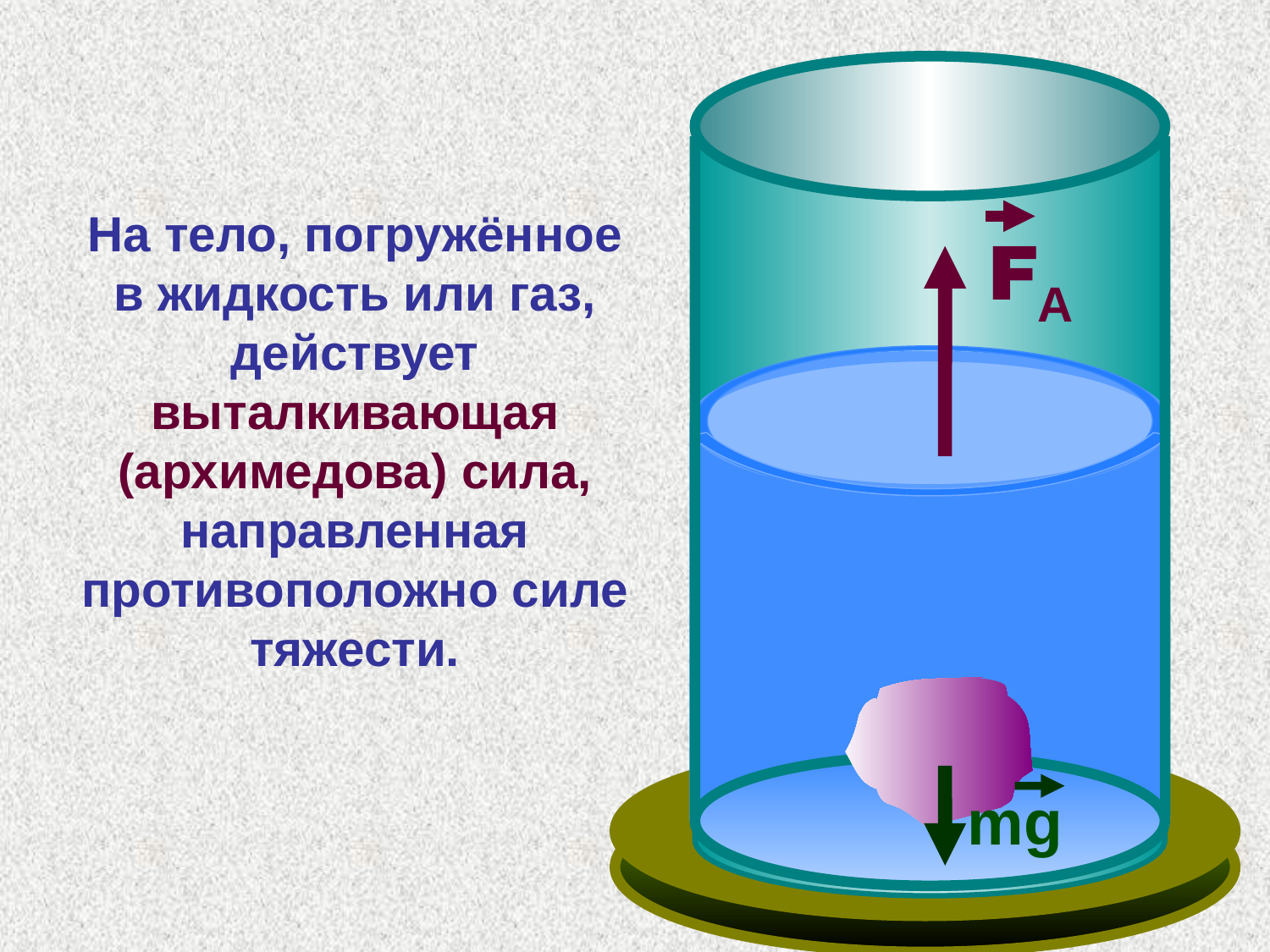

На тело, погружённое в жидкость или газ, действует выталкивающая (архимедова) сила, направленная противоположно силе тяжести.
F

А

mg